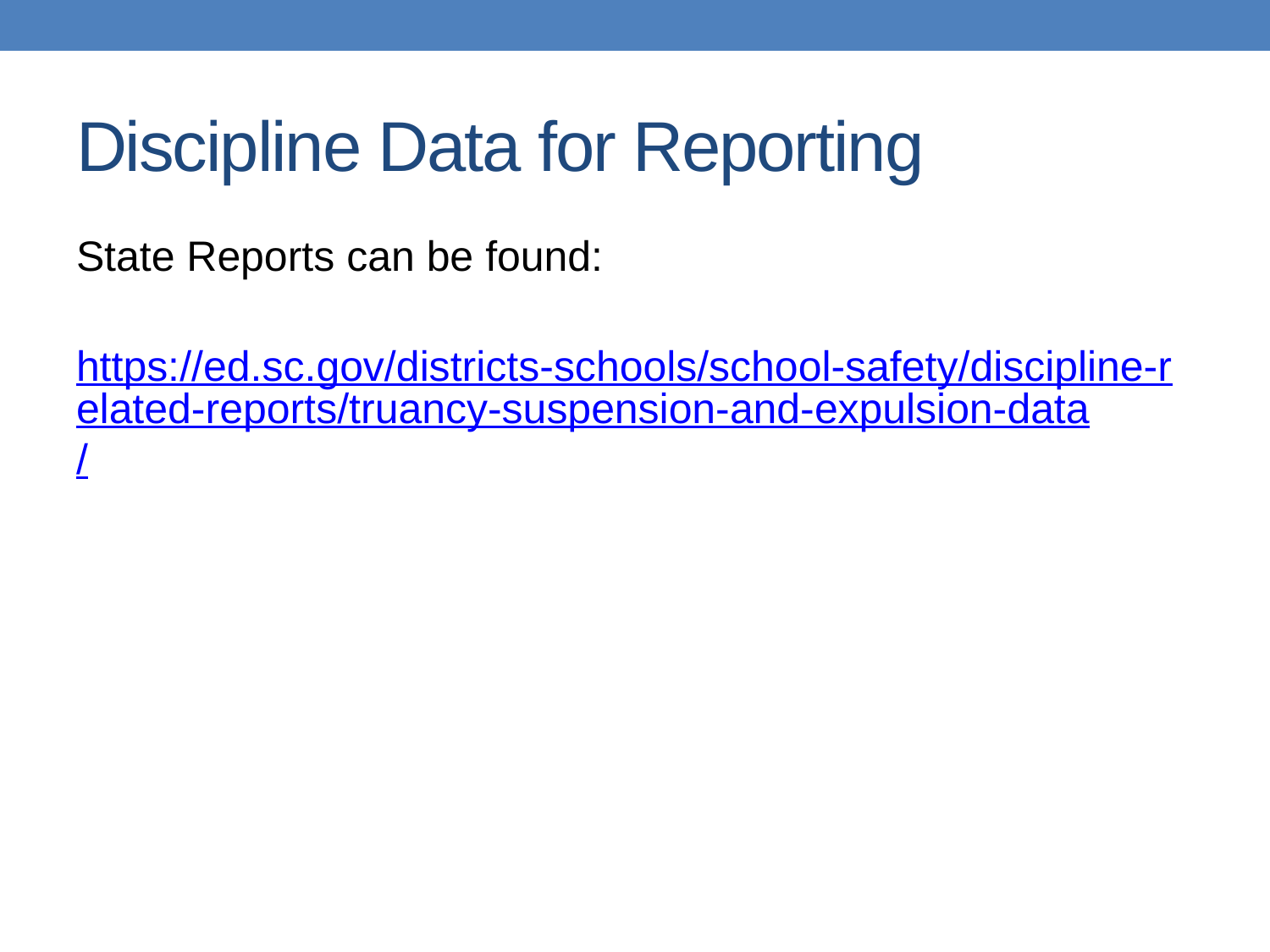

# Discipline Data for Reporting
State Reports can be found:
https://ed.sc.gov/districts-schools/school-safety/discipline-related-reports/truancy-suspension-and-expulsion-data/